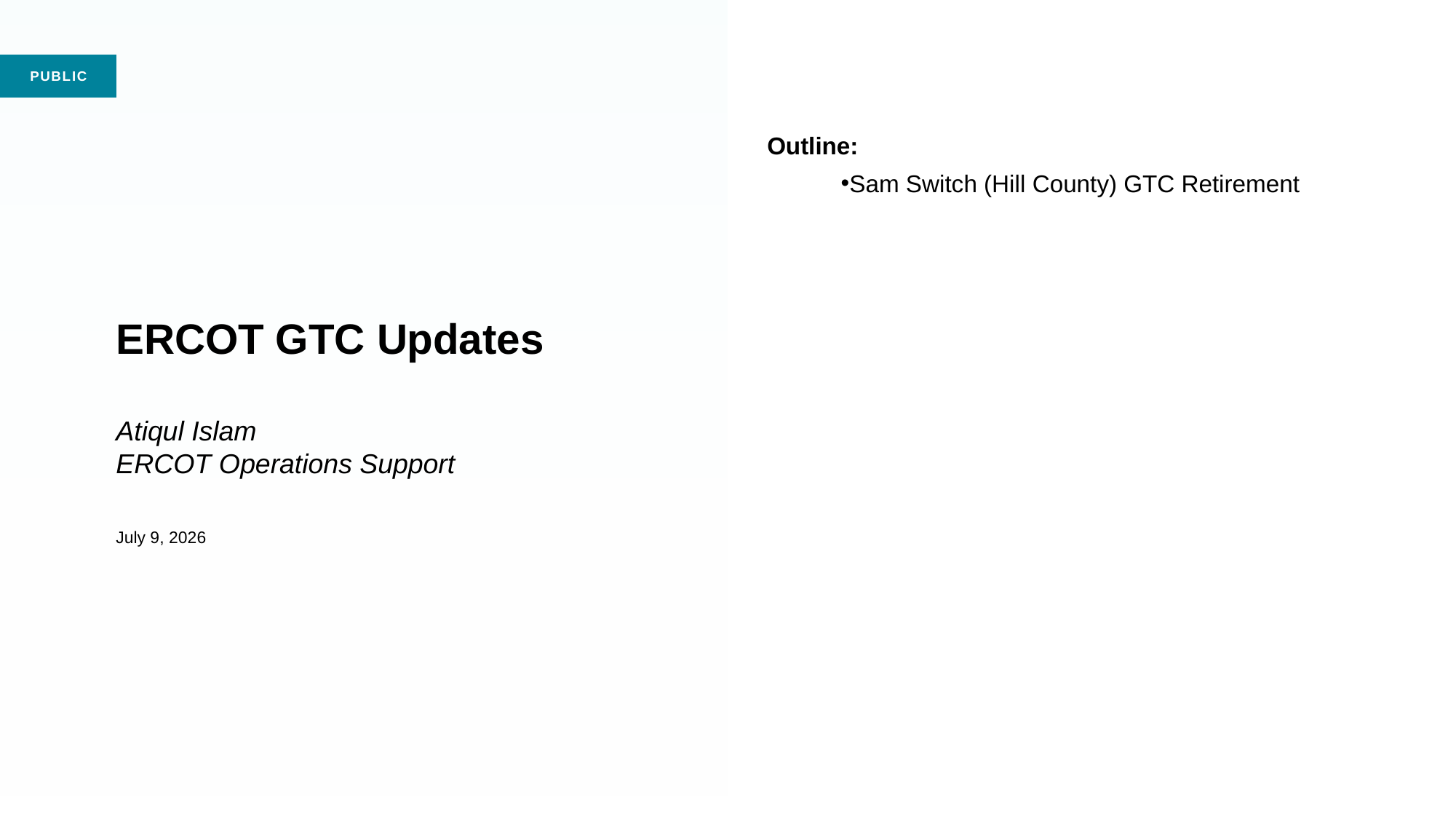

Outline:
Sam Switch (Hill County) GTC Retirement

# ERCOT GTC Updates Atiqul Islam ERCOT Operations Support July 9, 2026